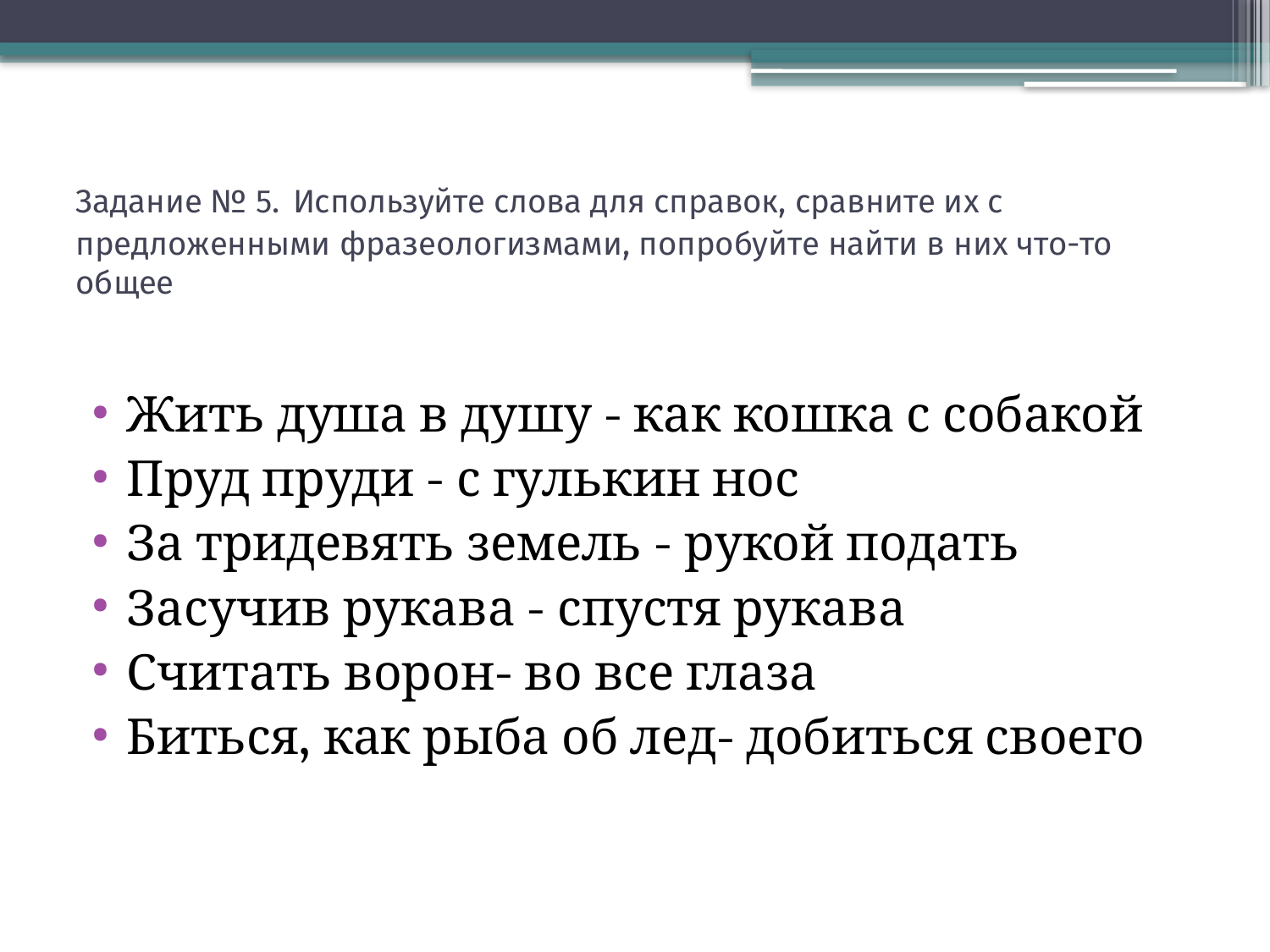

# Задание № 5. Используйте слова для справок, сравните их с предложенными фразеологизмами, попробуйте найти в них что-то общее

Жить душа в душу - как кошка с собакой
Пруд пруди - с гулькин нос
За тридевять земель - рукой подать
Засучив рукава - спустя рукава
Считать ворон- во все глаза
Биться, как рыба об лед- добиться своего